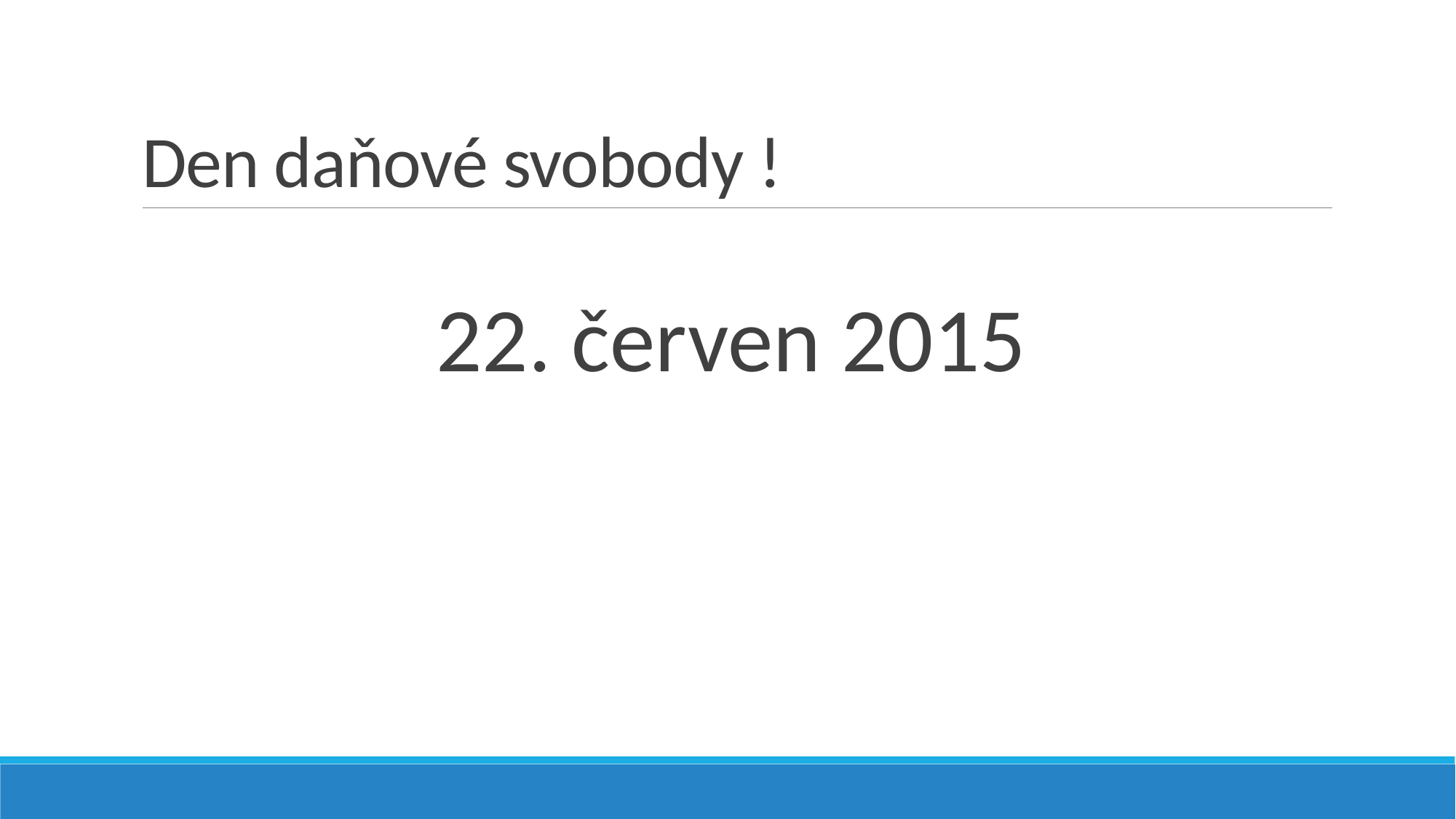

# Den daňové svobody !
22. červen 2015